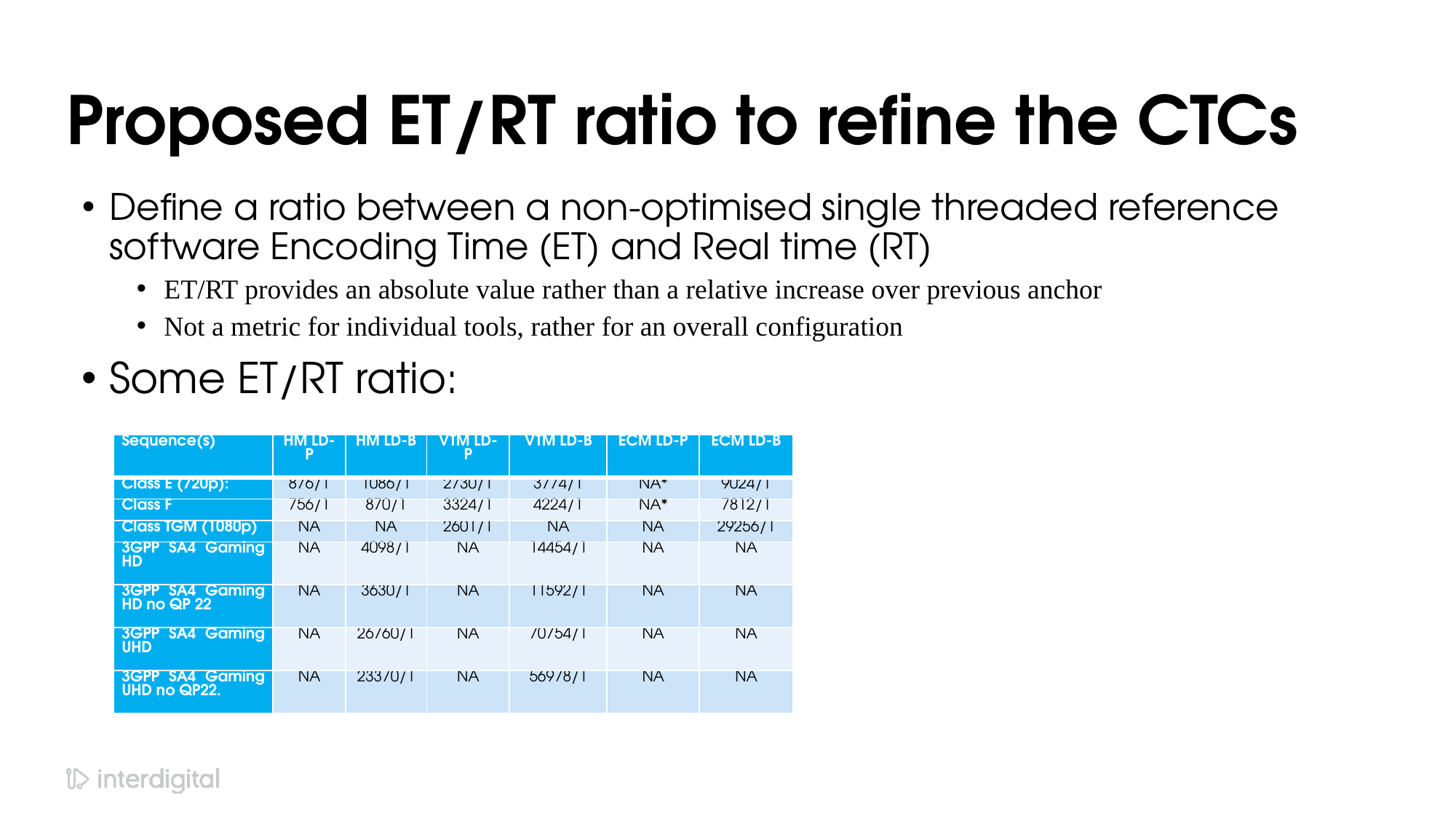

# Proposed ET/RT ratio to refine the CTCs
Define a ratio between a non-optimised single threaded reference software Encoding Time (ET) and Real time (RT)
ET/RT provides an absolute value rather than a relative increase over previous anchor
Not a metric for individual tools, rather for an overall configuration
Some ET/RT ratio:
| Sequence(s) | HM LD-P | HM LD-B | VTM LD-P | VTM LD-B | ECM LD-P | ECM LD-B |
| --- | --- | --- | --- | --- | --- | --- |
| Class E (720p): | 876/1 | 1086/1 | 2730/1 | 3774/1 | NA\* | 9024/1 |
| Class F | 756/1 | 870/1 | 3324/1 | 4224/1 | NA\* | 7812/1 |
| Class TGM (1080p) | NA | NA | 2601/1 | NA | NA | 29256/1 |
| 3GPP SA4 Gaming HD | NA | 4098/1 | NA | 14454/1 | NA | NA |
| 3GPP SA4 Gaming HD no QP 22 | NA | 3630/1 | NA | 11592/1 | NA | NA |
| 3GPP SA4 Gaming UHD | NA | 26760/1 | NA | 70754/1 | NA | NA |
| 3GPP SA4 Gaming UHD no QP22. | NA | 23370/1 | NA | 56978/1 | NA | NA |
8